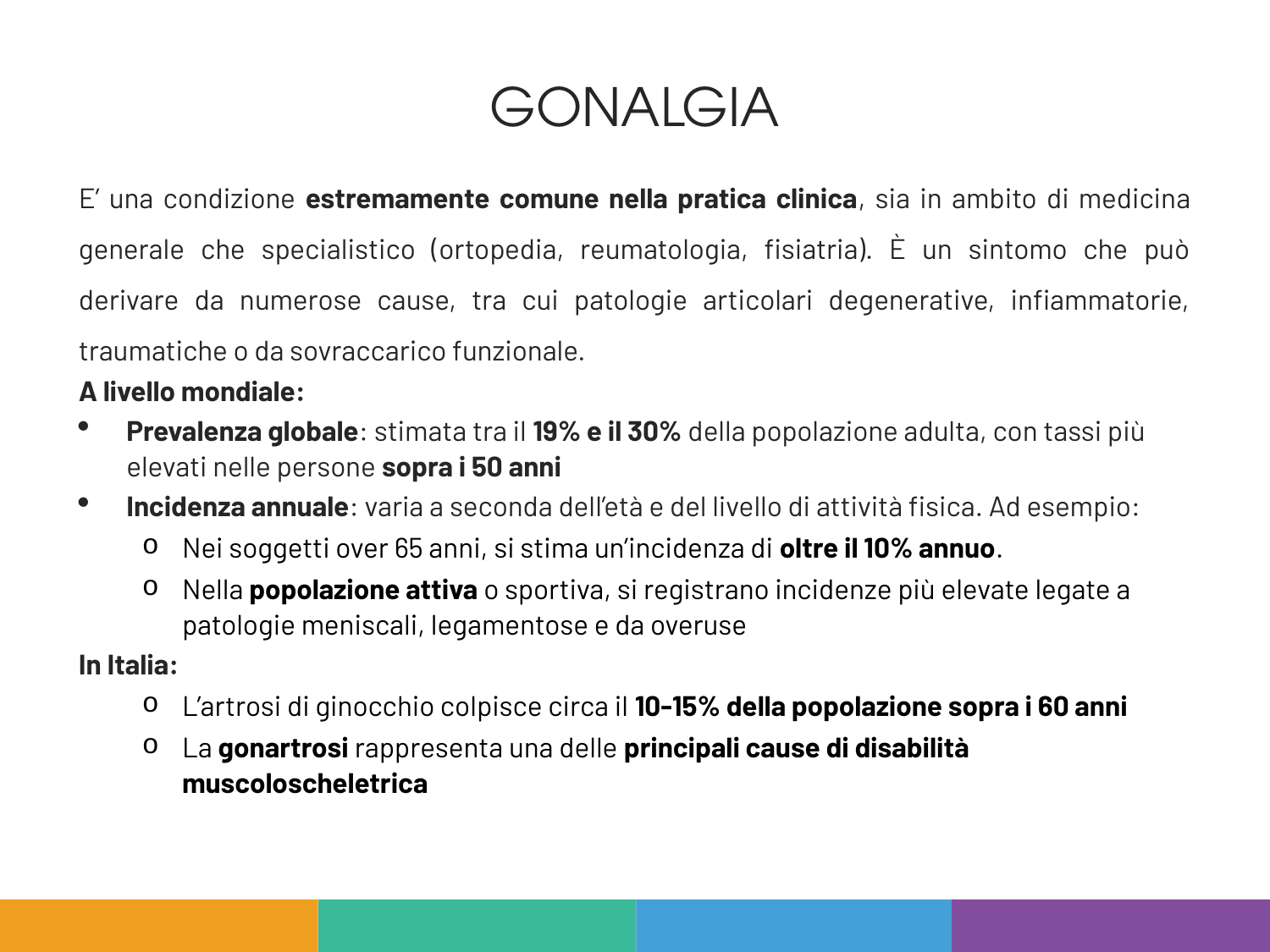

# GONALGIA
E’ una condizione estremamente comune nella pratica clinica, sia in ambito di medicina generale che specialistico (ortopedia, reumatologia, fisiatria). È un sintomo che può derivare da numerose cause, tra cui patologie articolari degenerative, infiammatorie, traumatiche o da sovraccarico funzionale.
A livello mondiale:
Prevalenza globale: stimata tra il 19% e il 30% della popolazione adulta, con tassi più elevati nelle persone sopra i 50 anni
Incidenza annuale: varia a seconda dell’età e del livello di attività fisica. Ad esempio:
Nei soggetti over 65 anni, si stima un’incidenza di oltre il 10% annuo.
Nella popolazione attiva o sportiva, si registrano incidenze più elevate legate a patologie meniscali, legamentose e da overuse
In Italia:
L’artrosi di ginocchio colpisce circa il 10-15% della popolazione sopra i 60 anni
La gonartrosi rappresenta una delle principali cause di disabilità muscoloscheletrica